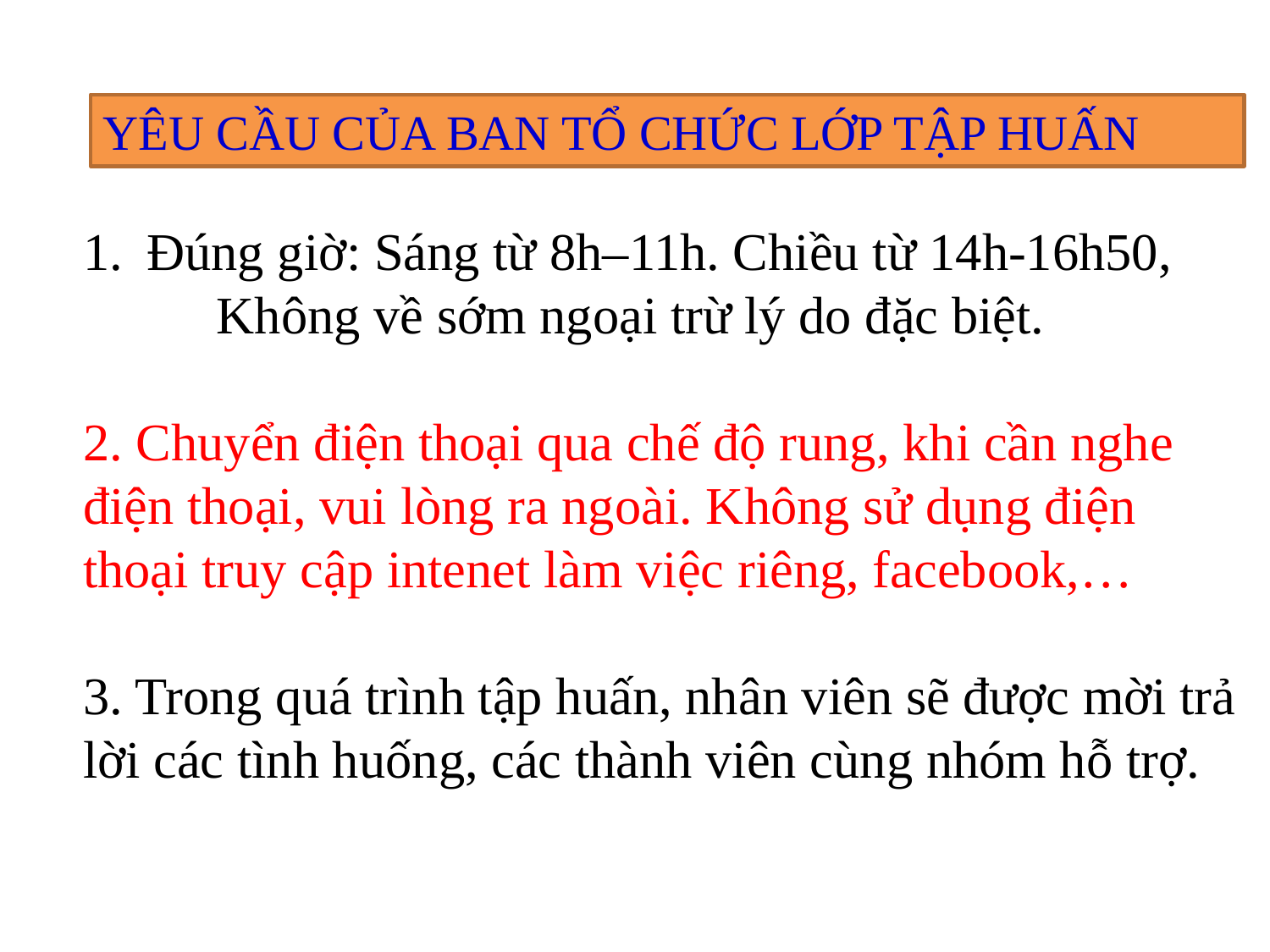

YÊU CẦU CỦA BAN TỔ CHỨC LỚP TẬP HUẤN
Đúng giờ: Sáng từ 8h–11h. Chiều từ 14h-16h50,
          Không về sớm ngoại trừ lý do đặc biệt.

2. Chuyển điện thoại qua chế độ rung, khi cần nghe điện thoại, vui lòng ra ngoài. Không sử dụng điện thoại truy cập intenet làm việc riêng, facebook,…

3. Trong quá trình tập huấn, nhân viên sẽ được mời trả lời các tình huống, các thành viên cùng nhóm hỗ trợ.